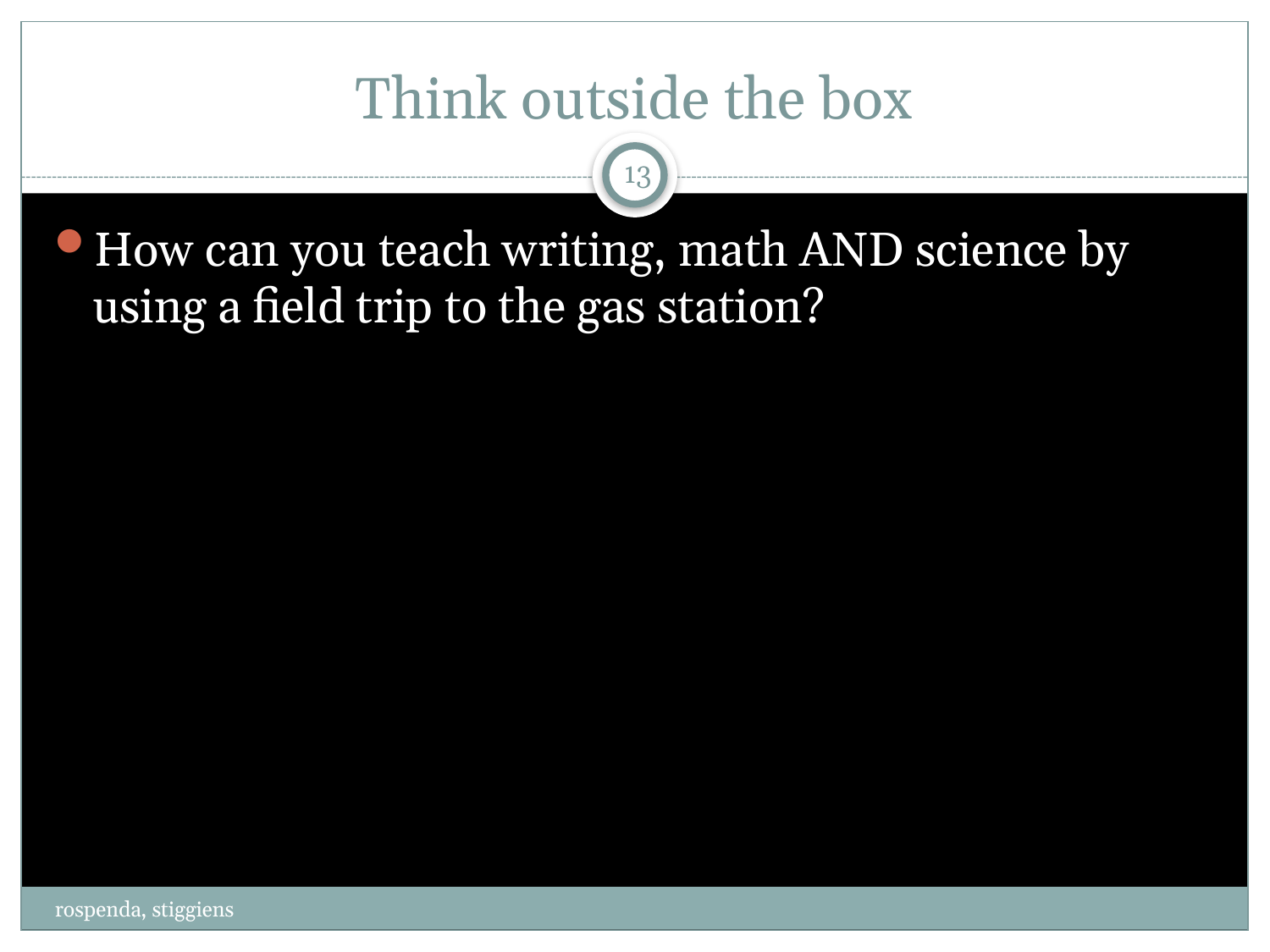

# Think outside the box
13
How can you teach writing, math AND science by using a field trip to the gas station?
rospenda, stiggiens